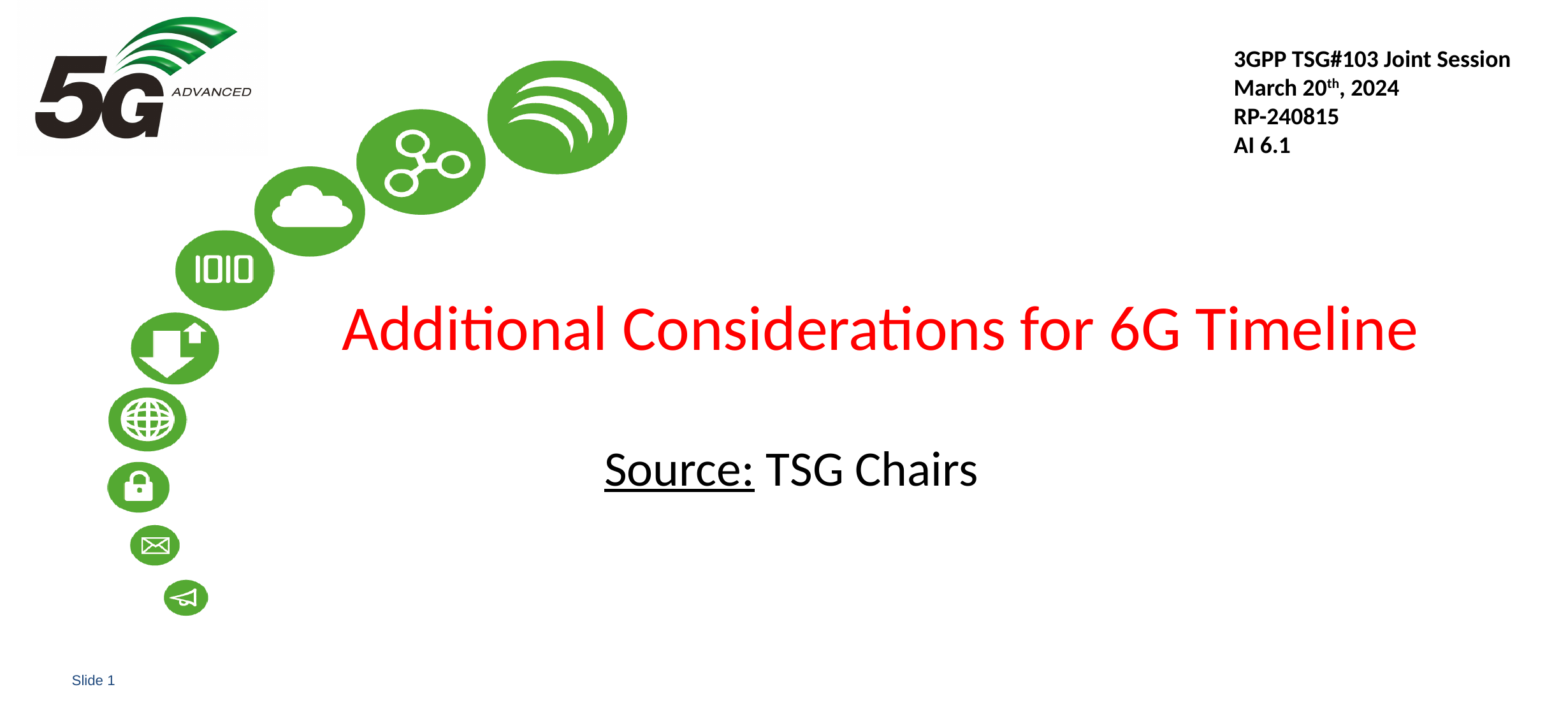

3GPP TSG#103 Joint Session
March 20th, 2024
RP-240815
AI 6.1
# Additional Considerations for 6G Timeline
Source: TSG Chairs